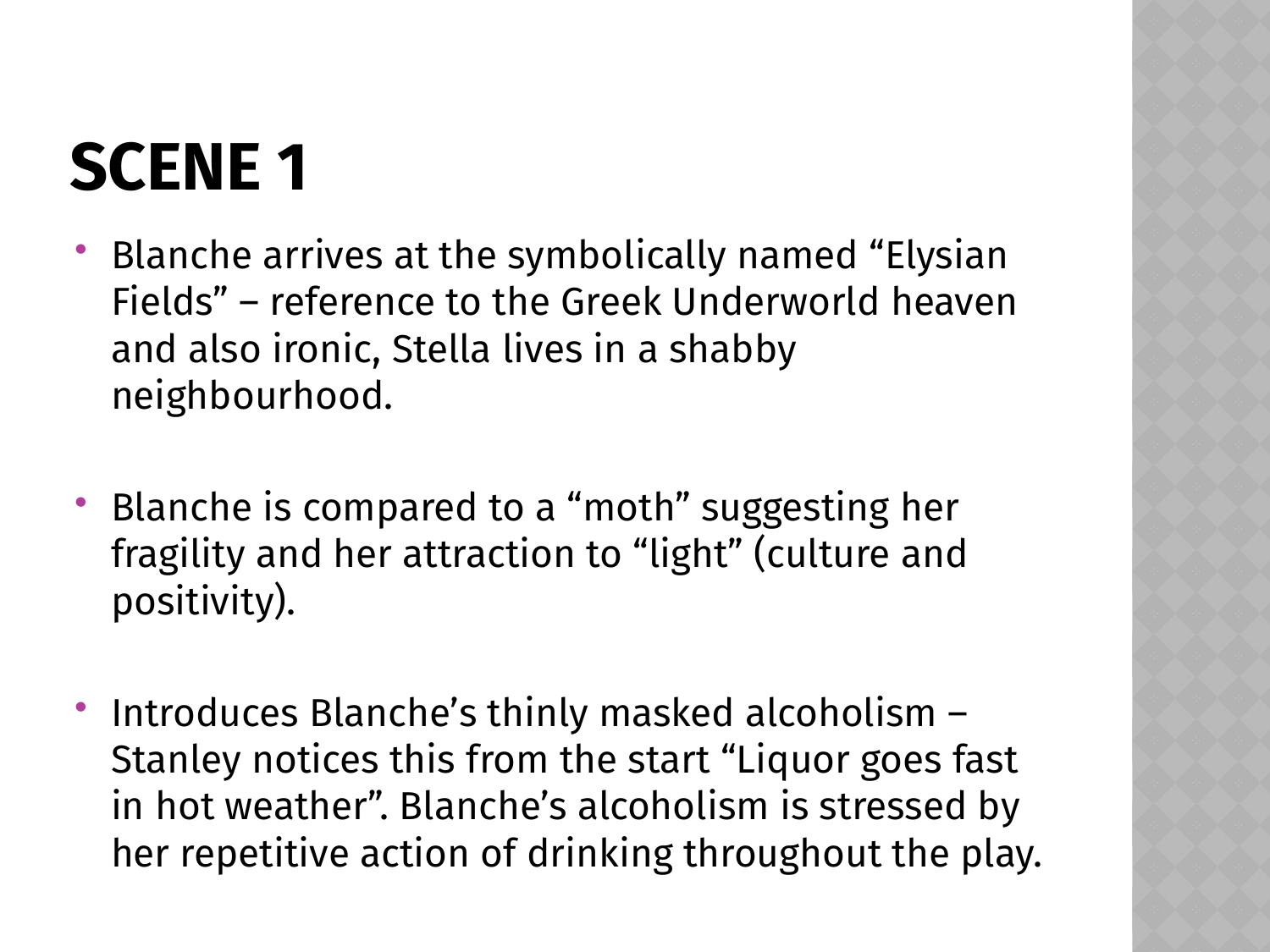

# Scene 1
Blanche arrives at the symbolically named “Elysian Fields” – reference to the Greek Underworld heaven and also ironic, Stella lives in a shabby neighbourhood.

Blanche is compared to a “moth” suggesting her fragility and her attraction to “light” (culture and positivity).

Introduces Blanche’s thinly masked alcoholism – Stanley notices this from the start “Liquor goes fast in hot weather”. Blanche’s alcoholism is stressed by her repetitive action of drinking throughout the play.